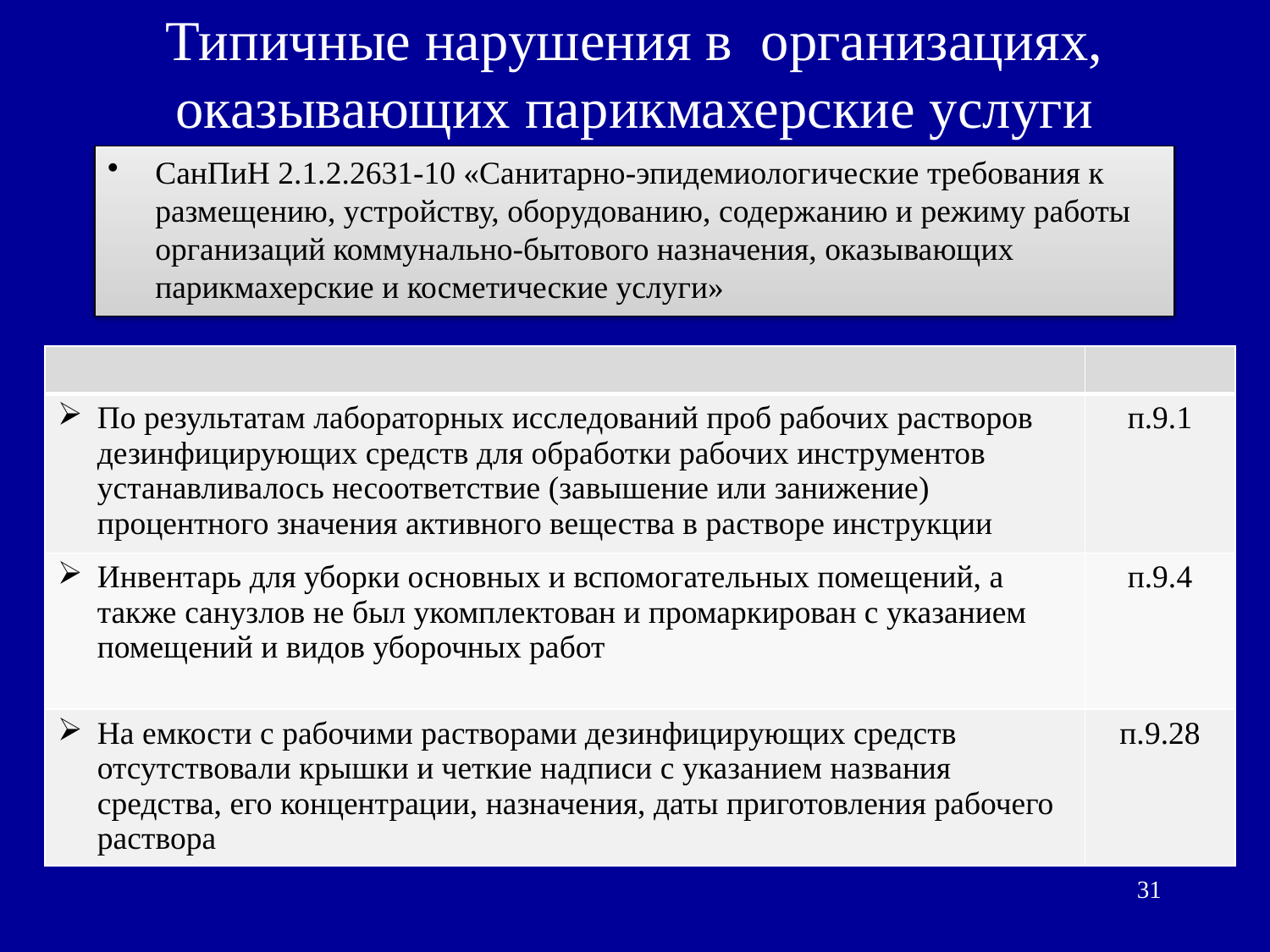

# Типичные нарушения в  организациях, оказывающих парикмахерские услуги
СанПиН 2.1.2.2631-10 «Санитарно-эпидемиологические требования к размещению, устройству, оборудованию, содержанию и режиму работы организаций коммунально-бытового назначения, оказывающих парикмахерские и косметические услуги»
|  |  |
| --- | --- |
| По результатам лабораторных исследований проб рабочих растворов дезинфицирующих средств для обработки рабочих инструментов устанавливалось несоответствие (завышение или занижение) процентного значения активного вещества в растворе инструкции | п.9.1 |
| Инвентарь для уборки основных и вспомогательных помещений, а также санузлов не был укомплектован и промаркирован с указанием помещений и видов уборочных работ | п.9.4 |
| На емкости с рабочими растворами дезинфицирующих средств отсутствовали крышки и четкие надписи с указанием названия средства, его концентрации, назначения, даты приготовления рабочего раствора | п.9.28 |
31